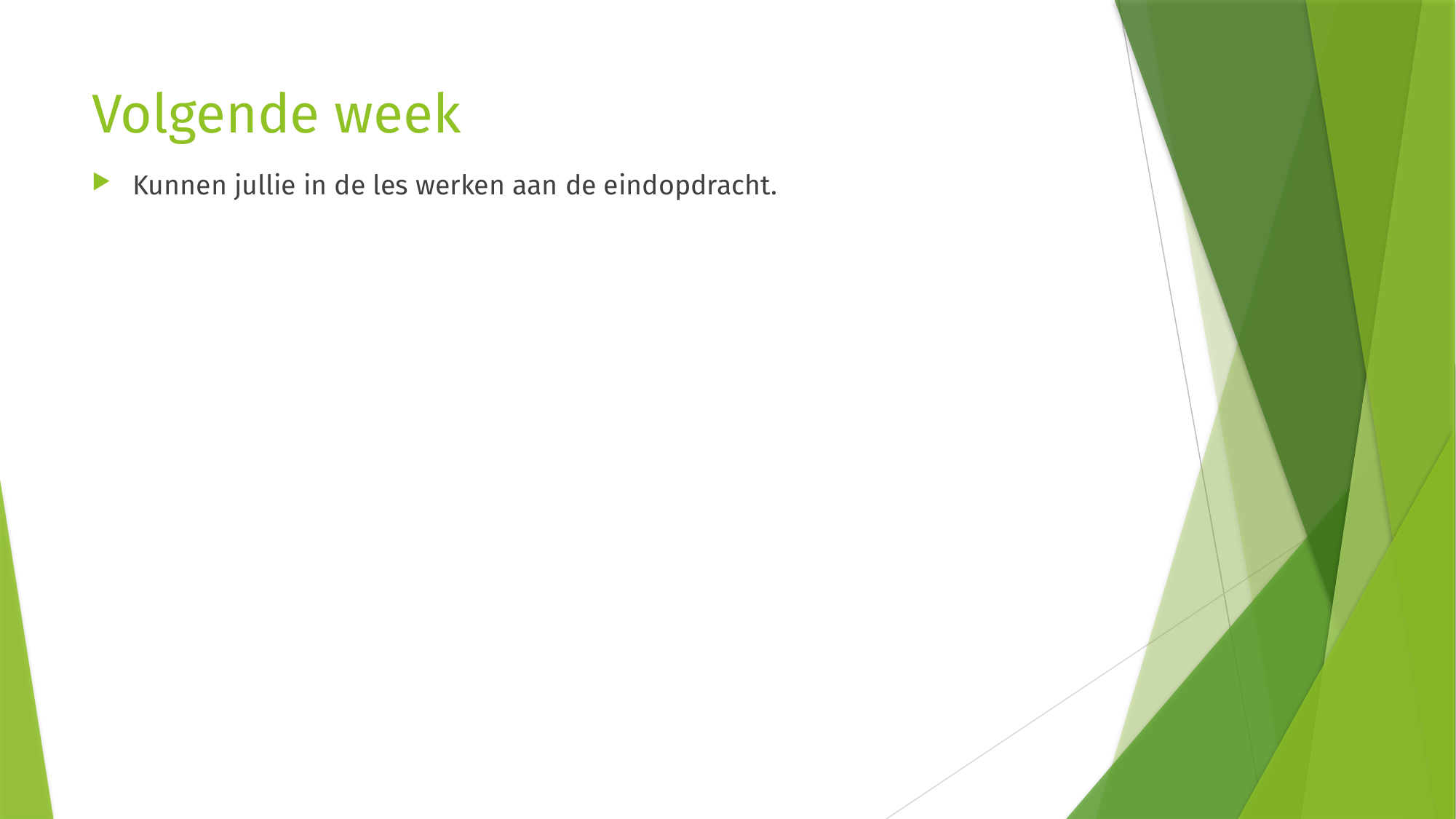

# Volgende week
Kunnen jullie in de les werken aan de eindopdracht.